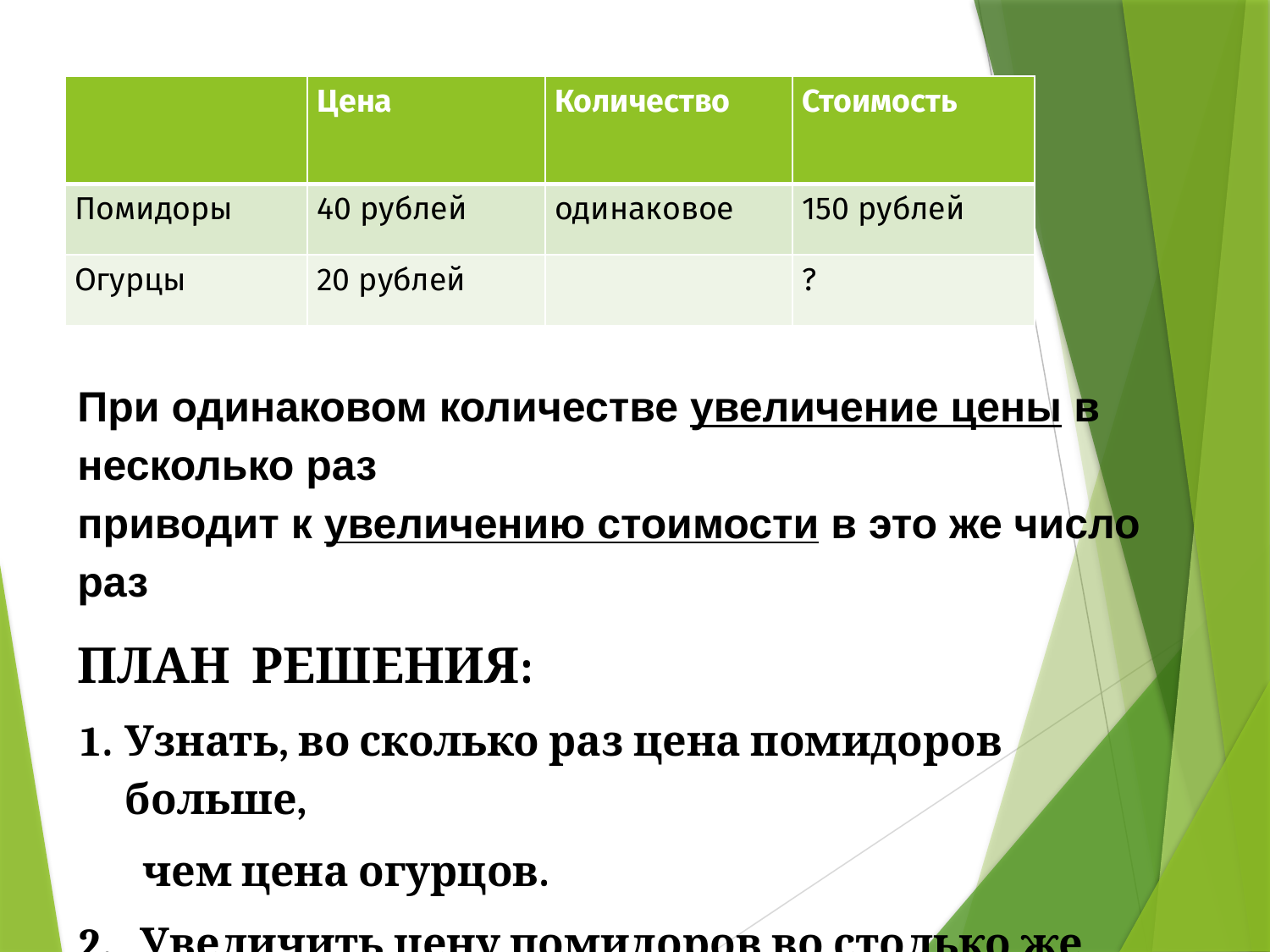

#
|  | Цена | Количество | Стоимость |
| --- | --- | --- | --- |
| Помидоры | 40 рублей | одинаковое | 150 рублей |
| Огурцы | 20 рублей |  | ? |
При одинаковом количестве увеличение цены в несколько раз
приводит к увеличению стоимости в это же число раз

ПЛАН  РЕШЕНИЯ:
Узнать, во сколько раз цена помидоров больше,
       чем цена огурцов.
2.   Увеличить цену помидоров во столько же раз.